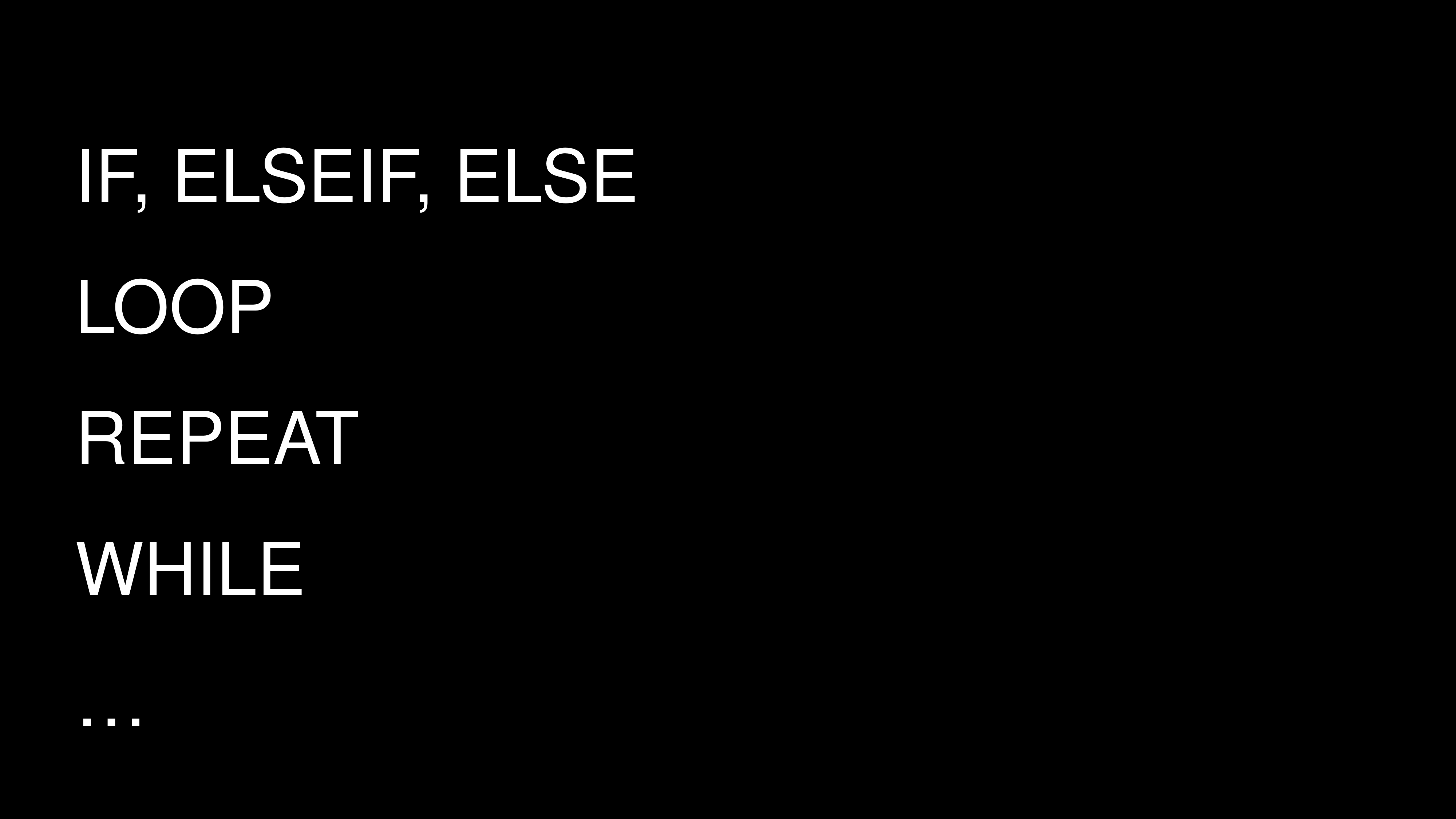

IF, ELSEIF, ELSE
LOOP
REPEAT
WHILE
…